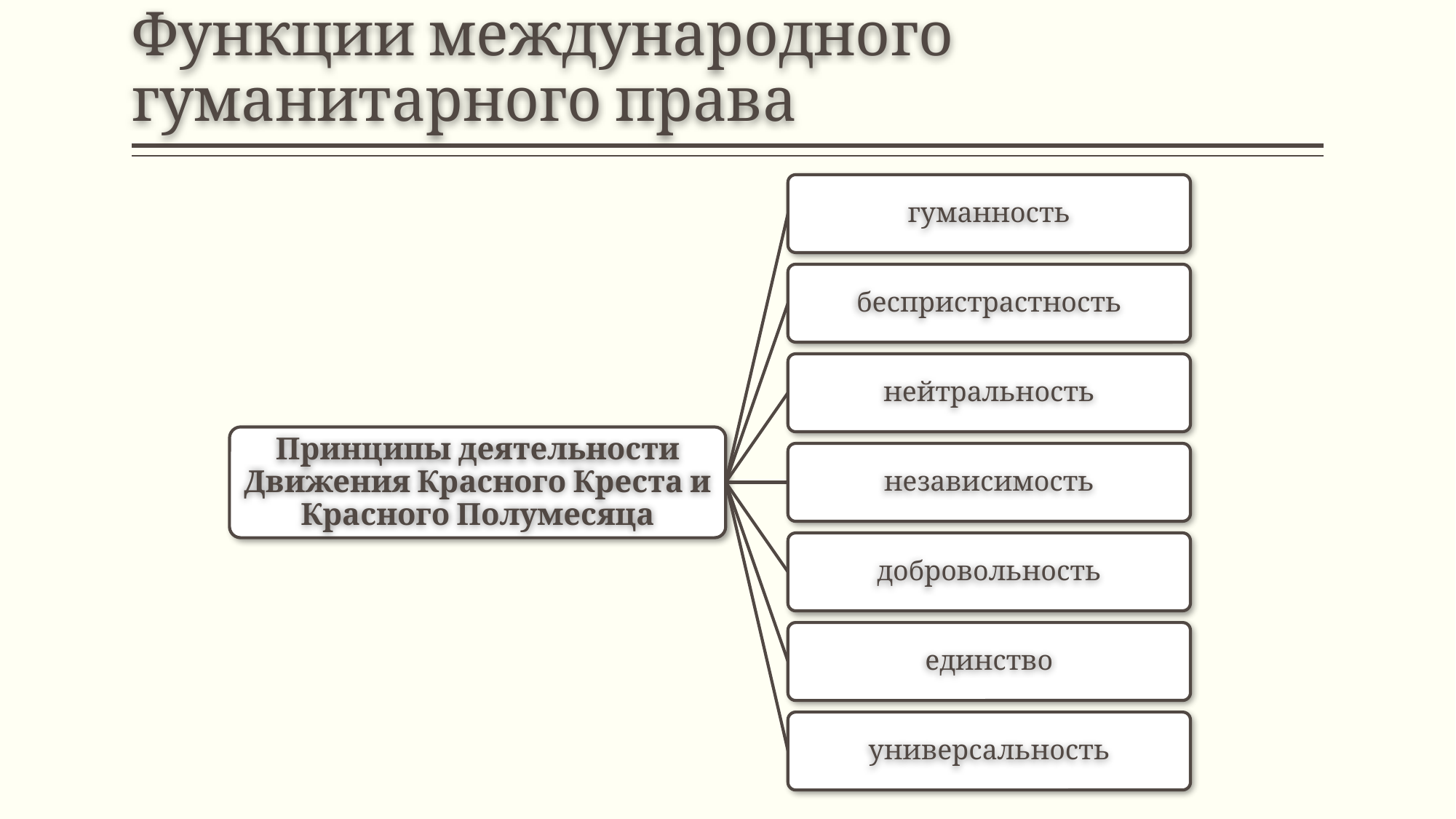

# Функции международного гуманитарного права

гуманность

беспристрастность

нейтральность

Принципы деятельности Движения Красного Креста и Красного Полумесяца

независимость

добровольность

единство

универсальность